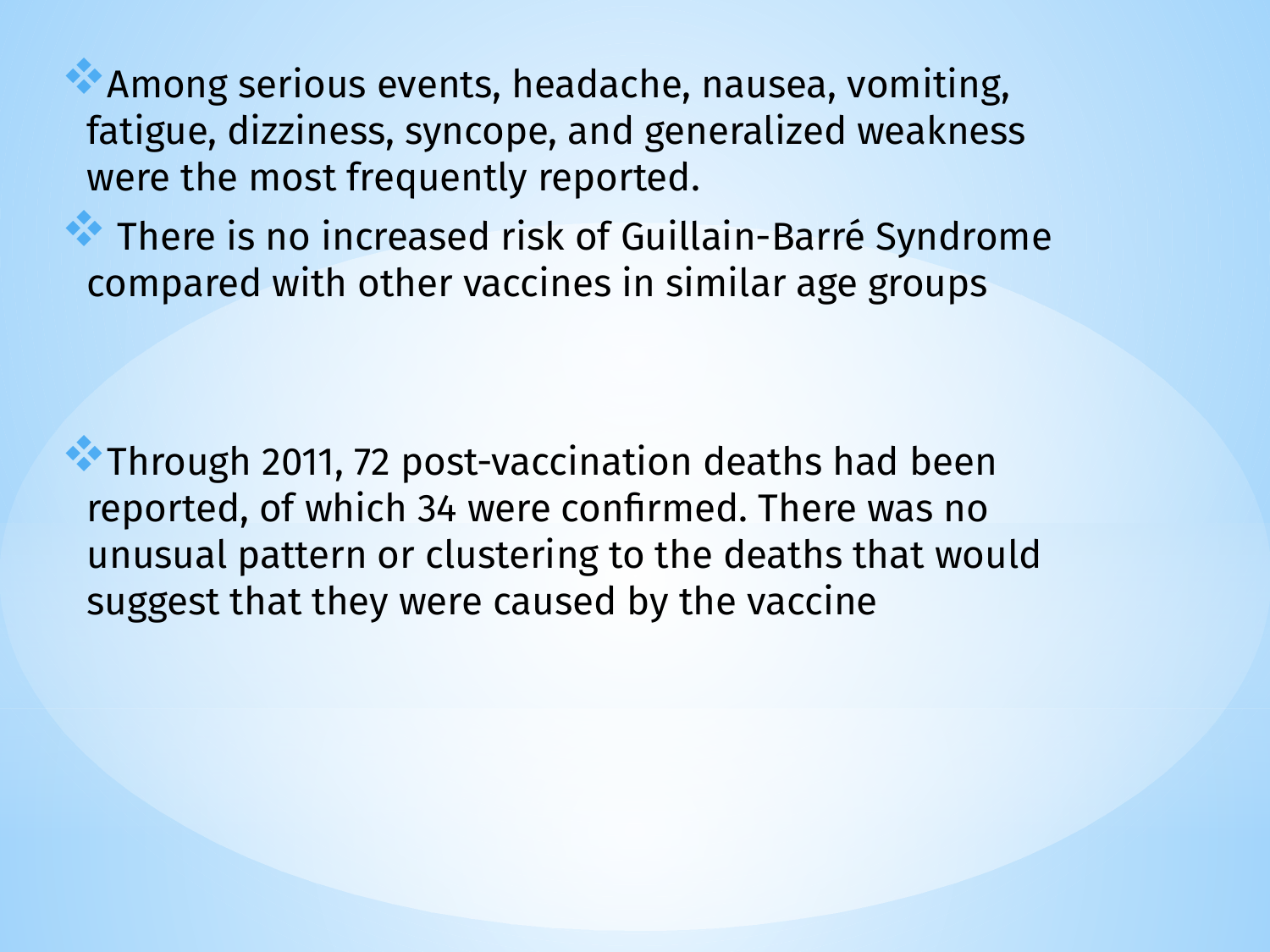

Among serious events, headache, nausea, vomiting, fatigue, dizziness, syncope, and generalized weakness were the most frequently reported.
 There is no increased risk of Guillain-Barré Syndrome compared with other vaccines in similar age groups

Through 2011, 72 post-vaccination deaths had been reported, of which 34 were confirmed. There was no unusual pattern or clustering to the deaths that would suggest that they were caused by the vaccine

#